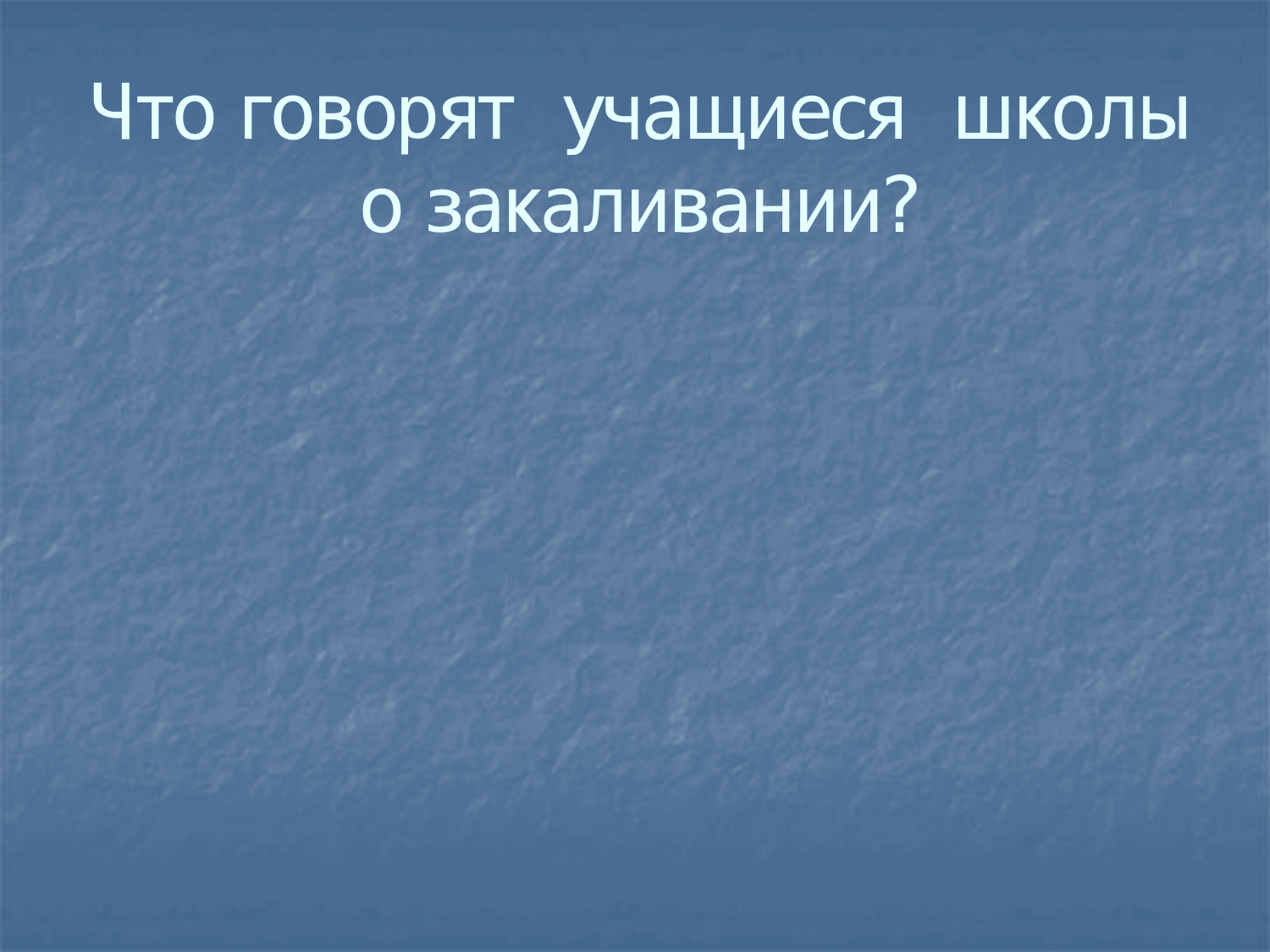

# Что говорят  учащиеся  школы о закаливании?